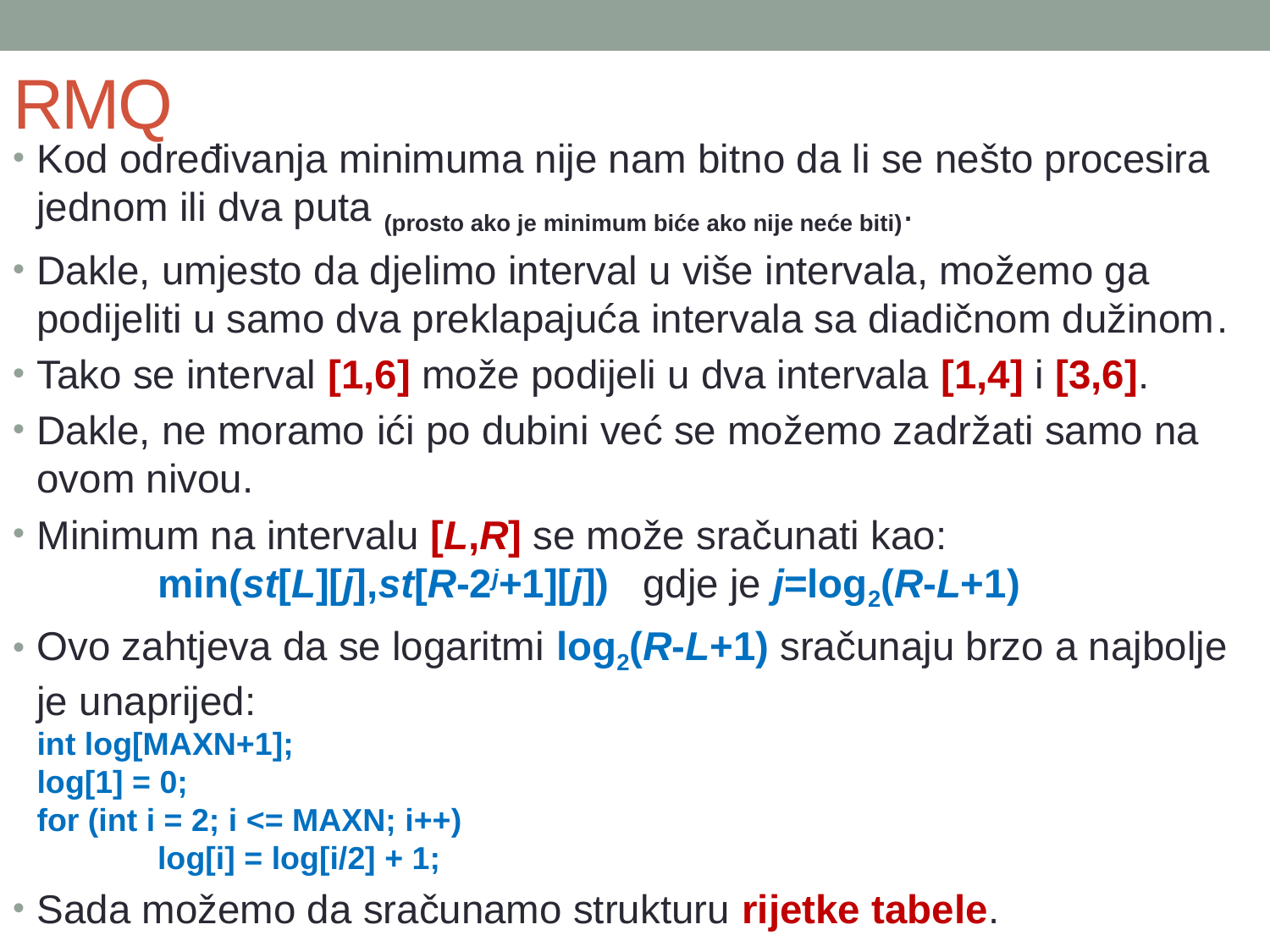

# RMQ
Kod određivanja minimuma nije nam bitno da li se nešto procesira jednom ili dva puta (prosto ako je minimum biće ako nije neće biti).
Dakle, umjesto da djelimo interval u više intervala, možemo ga podijeliti u samo dva preklapajuća intervala sa diadičnom dužinom.
Tako se interval [1,6] može podijeli u dva intervala [1,4] i [3,6].
Dakle, ne moramo ići po dubini već se možemo zadržati samo na ovom nivou.
Minimum na intervalu [L,R] se može sračunati kao:
		min(st[L][j],st[R-2j+1][j])   gdje je j=log2(R-L+1)
Ovo zahtjeva da se logaritmi log2(R-L+1) sračunaju brzo a najbolje je unaprijed:
int log[MAXN+1];
log[1] = 0;
for (int i = 2; i <= MAXN; i++)
	log[i] = log[i/2] + 1;
Sada možemo da sračunamo strukturu rijetke tabele.